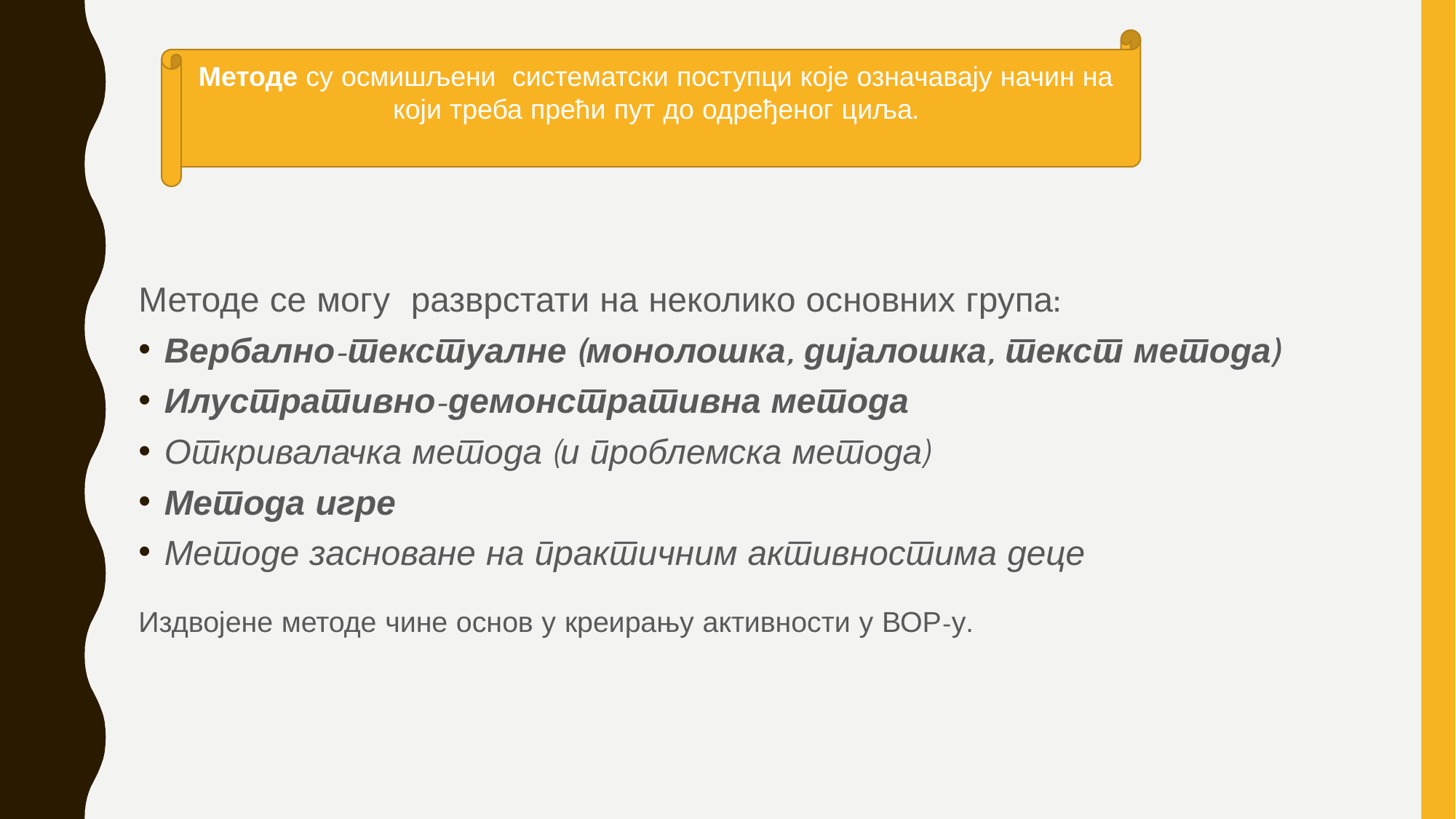

Методе су осмишљени  систематски поступци које означавају начин на који треба прећи пут до одређеног циља.

#

Методе се могу  разврстати на неколико основних група:
Вербално-текстуалне (монолошка, дијалошка, текст метода)
Илустративно-демонстративна метода
Откривалачка метода (и проблемска метода)
Метода игре
Методе засноване на практичним активностима деце

Издвојене методе чине основ у креирању активности у ВОР-у.